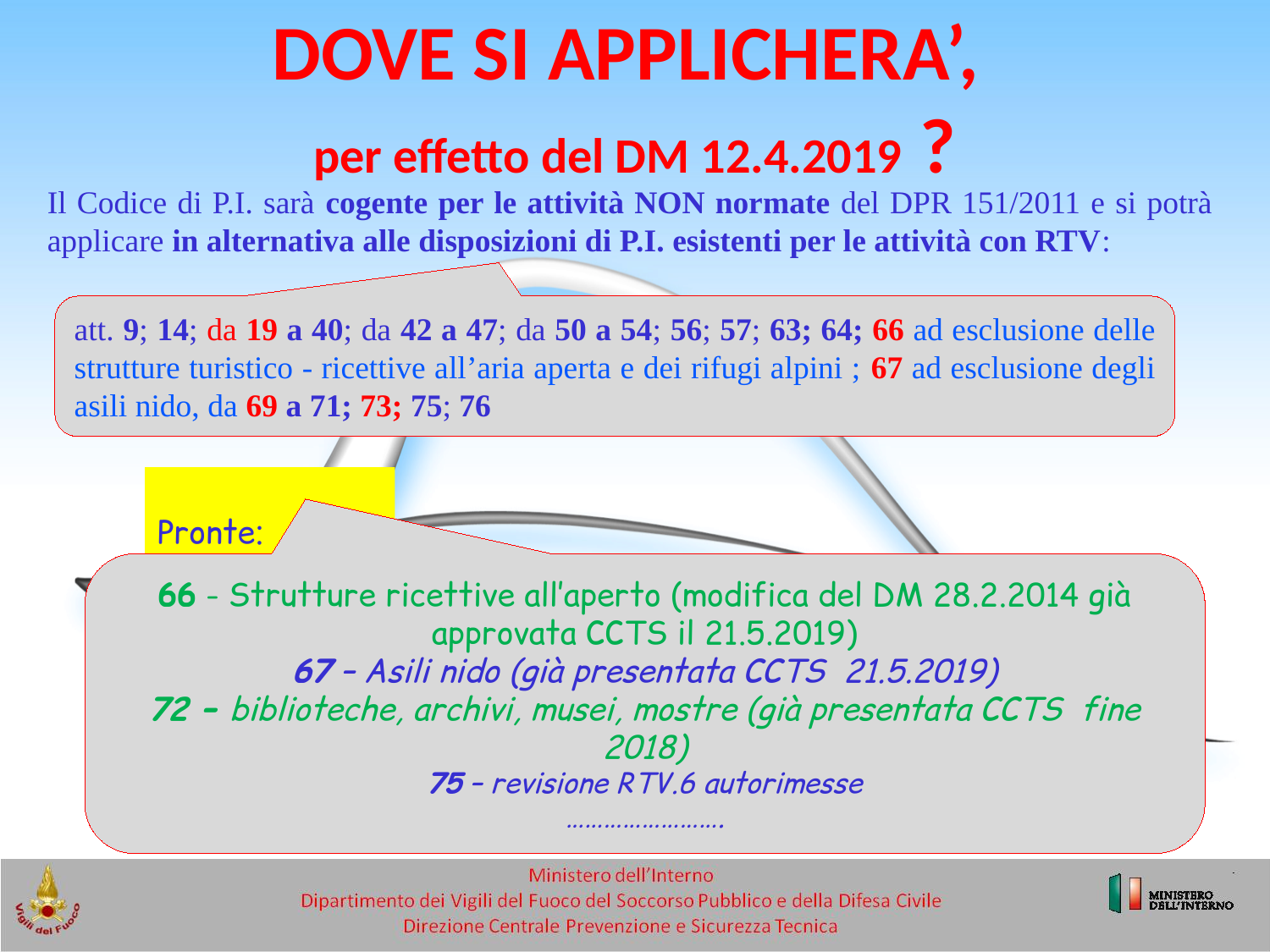

DOVE SI APPLICHERA’,
per effetto del DM 12.4.2019 ?
Il Codice di P.I. sarà cogente per le attività NON normate del DPR 151/2011 e si potrà applicare in alternativa alle disposizioni di P.I. esistenti per le attività con RTV:
att. 9; 14; da 19 a 40; da 42 a 47; da 50 a 54; 56; 57; 63; 64; 66 ad esclusione delle strutture turistico - ricettive all’aria aperta e dei rifugi alpini ; 67 ad esclusione degli asili nido, da 69 a 71; 73; 75; 76

Pronte:
66 - Strutture ricettive all’aperto (modifica del DM 28.2.2014 già approvata CCTS il 21.5.2019)
67 – Asili nido (già presentata CCTS  21.5.2019)
72 – biblioteche, archivi, musei, mostre (già presentata CCTS  fine 2018)
75 – revisione RTV.6 autorimesse
…………………….